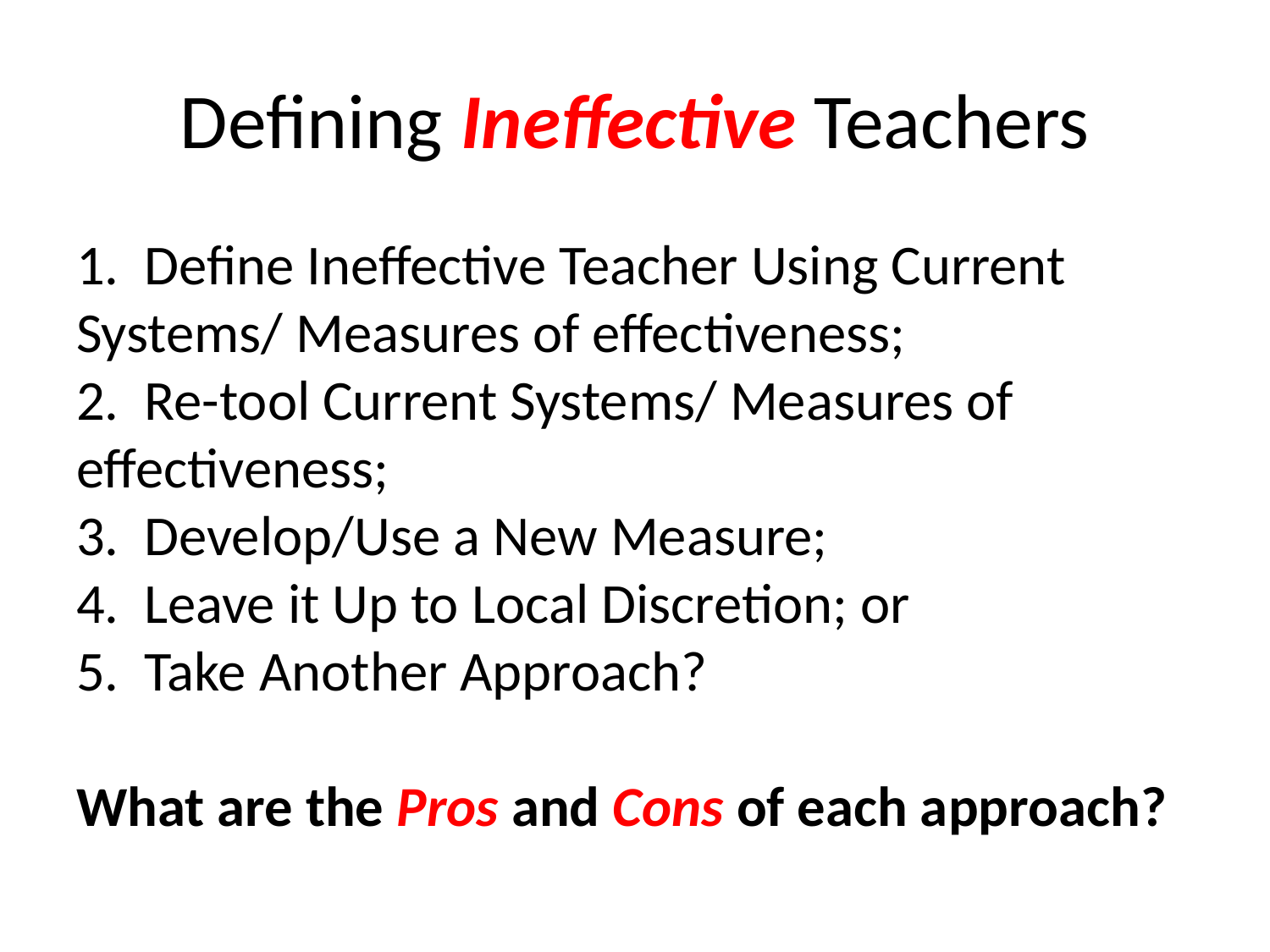

# Defining Ineffective Teachers
1.  Define Ineffective Teacher Using Current Systems/ Measures of effectiveness;
2.  Re-tool Current Systems/ Measures of effectiveness;
3.  Develop/Use a New Measure;
4.  Leave it Up to Local Discretion; or
5.  Take Another Approach?
What are the Pros and Cons of each approach?